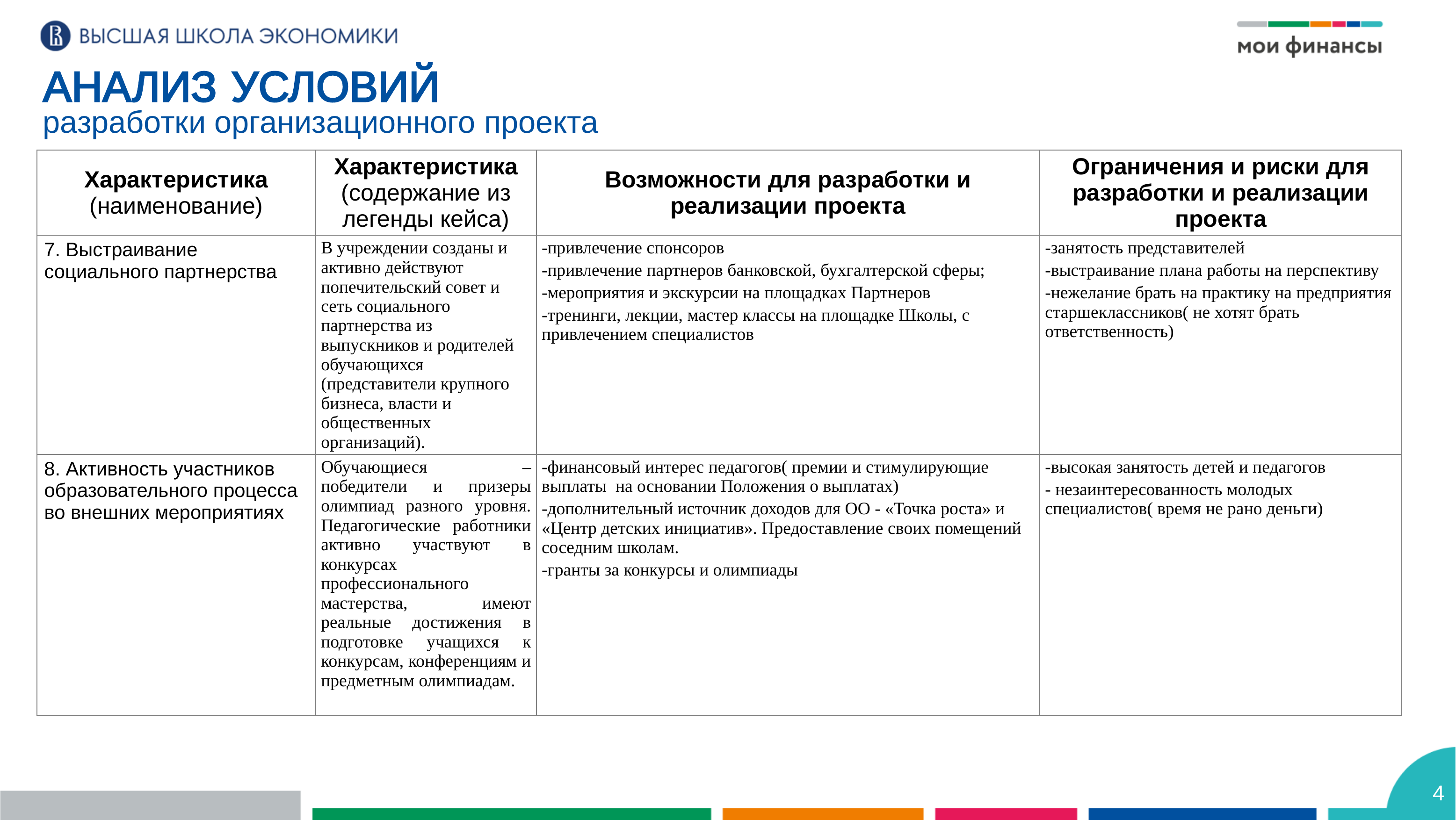

АНАЛИЗ УСЛОВИЙ
разработки организационного проекта
| Характеристика (наименование) | Характеристика (содержание из легенды кейса) | Возможности для разработки и реализации проекта | Ограничения и риски для разработки и реализации проекта |
| --- | --- | --- | --- |
| 7. Выстраивание социального партнерства | В учреждении созданы и активно действуют попечительский совет и сеть социального партнерства из выпускников и родителей обучающихся (представители крупного бизнеса, власти и общественных организаций). | -привлечение спонсоров -привлечение партнеров банковской, бухгалтерской сферы; -мероприятия и экскурсии на площадках Партнеров -тренинги, лекции, мастер классы на площадке Школы, с привлечением специалистов | -занятость представителей -выстраивание плана работы на перспективу -нежелание брать на практику на предприятия старшеклассников( не хотят брать ответственность) |
| 8. Активность участников образовательного процесса во внешних мероприятиях | Обучающиеся – победители и призеры олимпиад разного уровня. Педагогические работники активно участвуют в конкурсах профессионального мастерства, имеют реальные достижения в подготовке учащихся к конкурсам, конференциям и предметным олимпиадам. | -финансовый интерес педагогов( премии и стимулирующие выплаты на основании Положения о выплатах) -дополнительный источник доходов для ОО - «Точка роста» и «Центр детских инициатив». Предоставление своих помещений соседним школам. -гранты за конкурсы и олимпиады | -высокая занятость детей и педагогов - незаинтересованность молодых специалистов( время не рано деньги) |
4